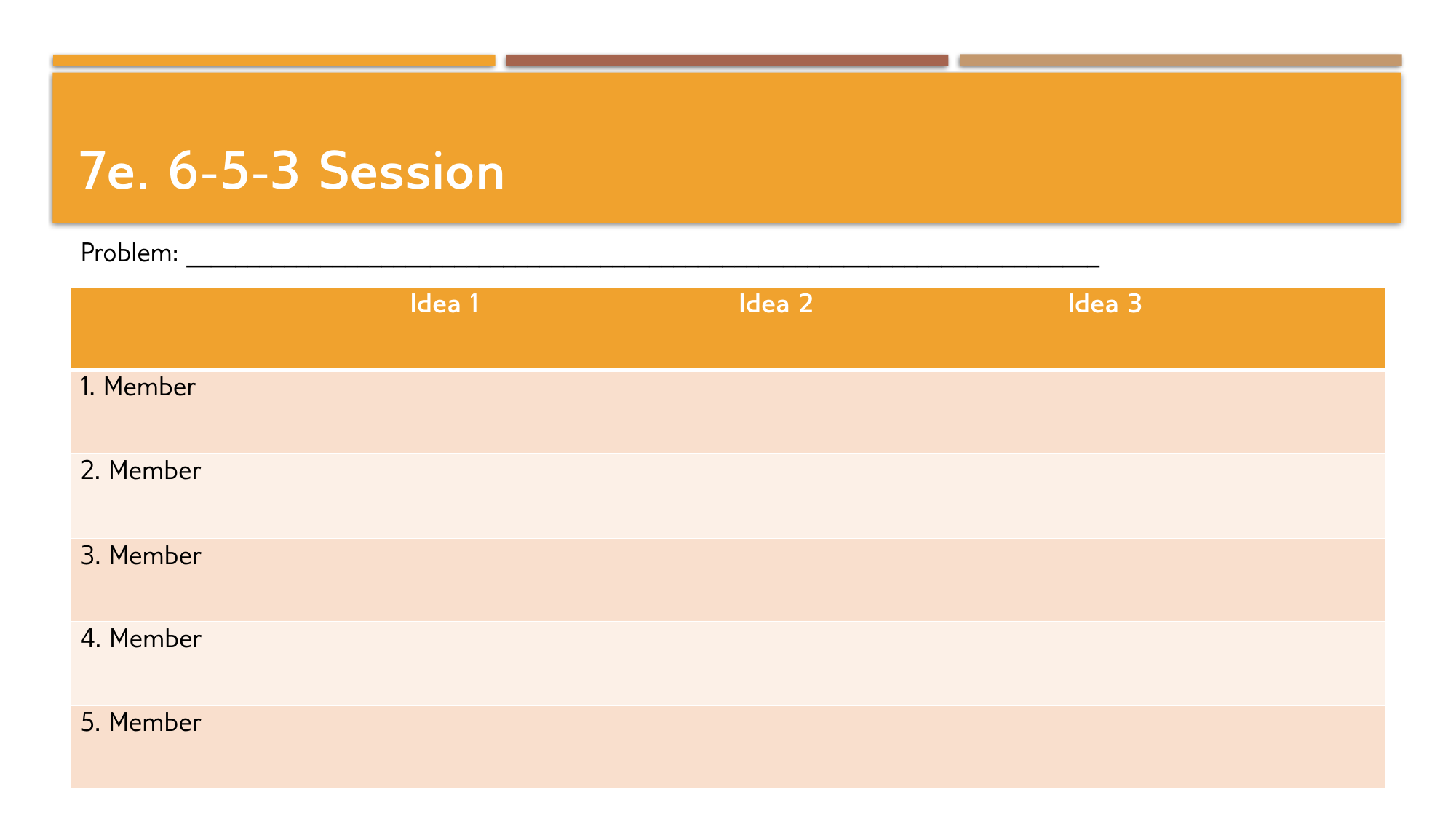

# 7e. 6-5-3 Session
Problem: ___________________________________________________________________________
|  | Idea 1 | Idea 2 | Idea 3 |
| --- | --- | --- | --- |
| 1. Member |  |  |  |
| 2. Member |  |  |  |
| 3. Member |  |  |  |
| 4. Member |  |  |  |
| 5. Member |  |  |  |